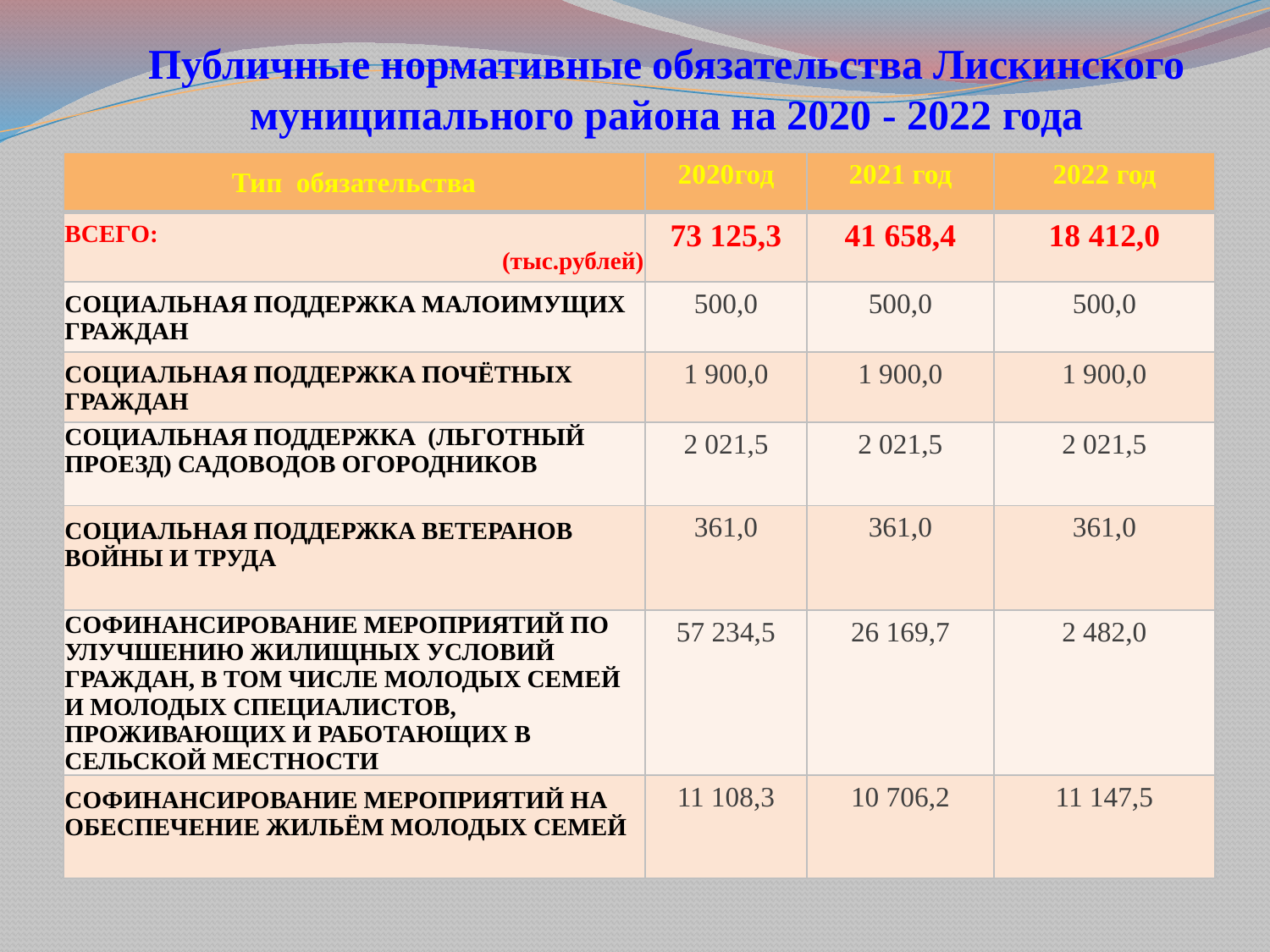

# Публичные нормативные обязательства Лискинского муниципального района на 2020 - 2022 года
| Тип обязательства | 2020год | 2021 год | 2022 год |
| --- | --- | --- | --- |
| ВСЕГО: (тыс.рублей) | 73 125,3 | 41 658,4 | 18 412,0 |
| СОЦИАЛЬНАЯ ПОДДЕРЖКА МАЛОИМУЩИХ ГРАЖДАН | 500,0 | 500,0 | 500,0 |
| СОЦИАЛЬНАЯ ПОДДЕРЖКА ПОЧЁТНЫХ ГРАЖДАН | 1 900,0 | 1 900,0 | 1 900,0 |
| СОЦИАЛЬНАЯ ПОДДЕРЖКА (ЛЬГОТНЫЙ ПРОЕЗД) САДОВОДОВ ОГОРОДНИКОВ | 2 021,5 | 2 021,5 | 2 021,5 |
| СОЦИАЛЬНАЯ ПОДДЕРЖКА ВЕТЕРАНОВ ВОЙНЫ И ТРУДА | 361,0 | 361,0 | 361,0 |
| СОФИНАНСИРОВАНИЕ МЕРОПРИЯТИЙ ПО УЛУЧШЕНИЮ ЖИЛИЩНЫХ УСЛОВИЙ ГРАЖДАН, В ТОМ ЧИСЛЕ МОЛОДЫХ СЕМЕЙ И МОЛОДЫХ СПЕЦИАЛИСТОВ, ПРОЖИВАЮЩИХ И РАБОТАЮЩИХ В СЕЛЬСКОЙ МЕСТНОСТИ | 57 234,5 | 26 169,7 | 2 482,0 |
| СОФИНАНСИРОВАНИЕ МЕРОПРИЯТИЙ НА ОБЕСПЕЧЕНИЕ ЖИЛЬЁМ МОЛОДЫХ СЕМЕЙ | 11 108,3 | 10 706,2 | 11 147,5 |